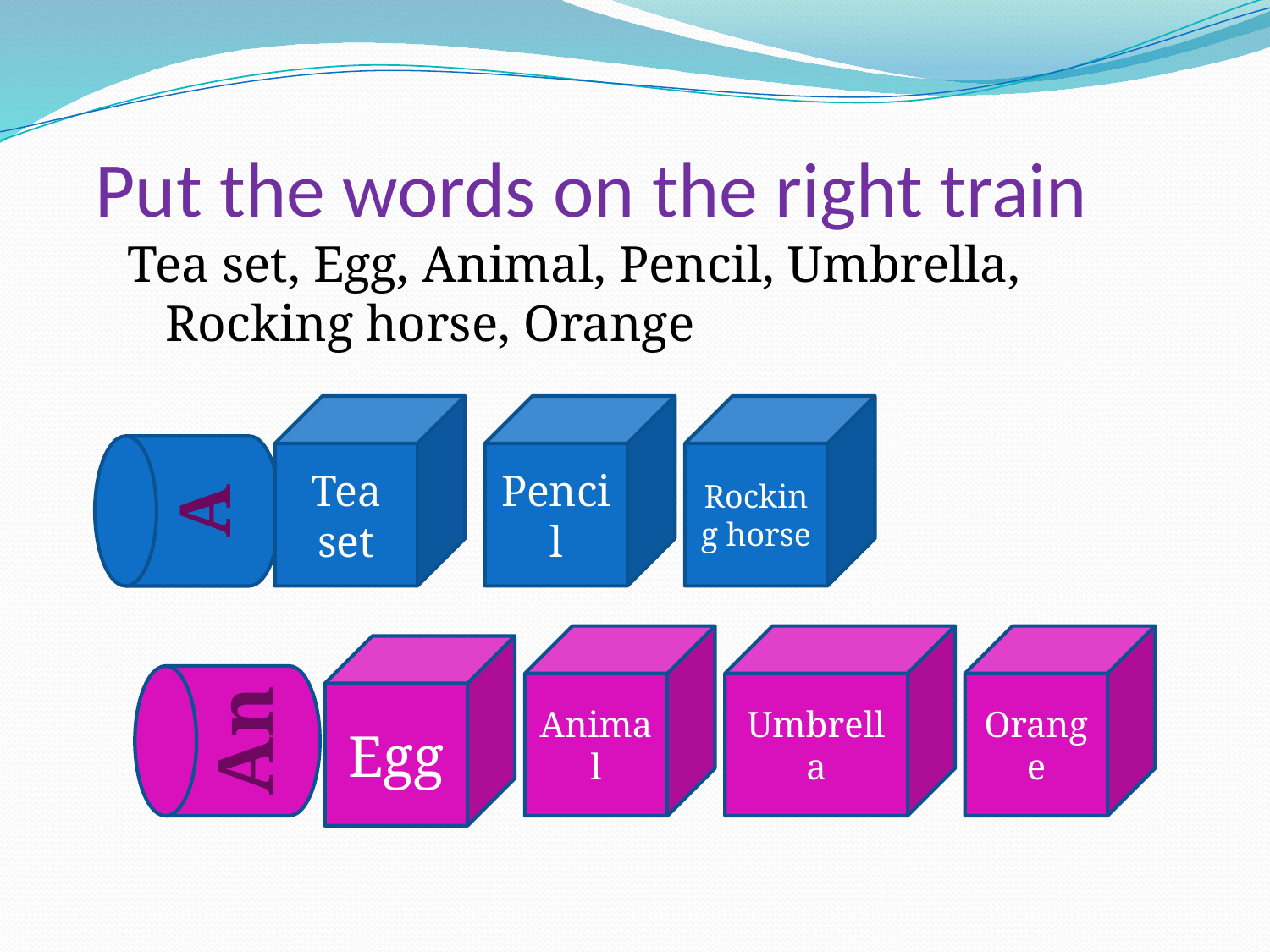

# Put the words on the right train
Tea set, Egg, Animal, Pencil, Umbrella, Rocking horse, Orange

Tea set
Pencil
Rocking horse
A
Animal
Umbrella
Orange
Egg
An